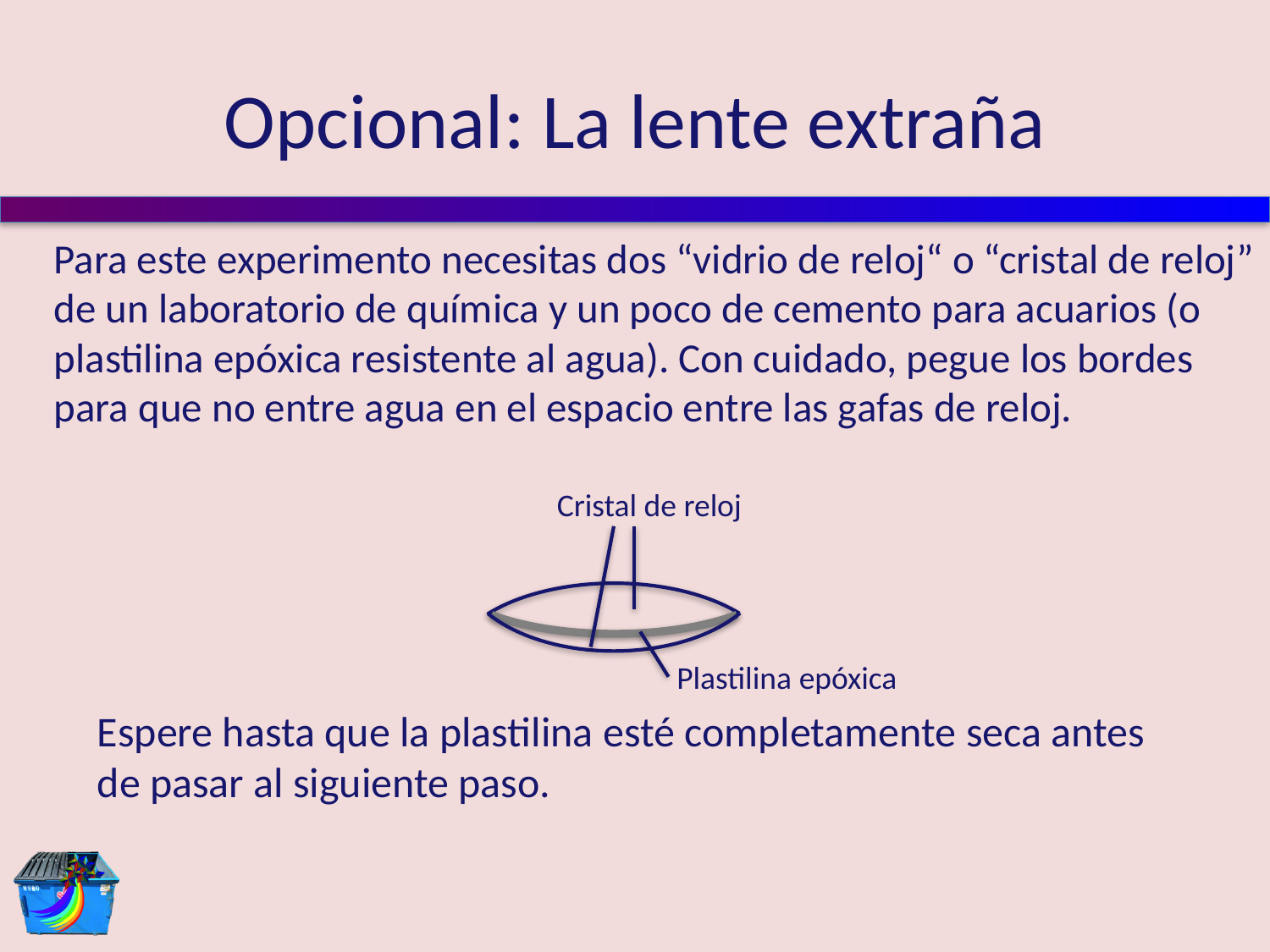

# Opcional: La lente extraña
Para este experimento necesitas dos “vidrio de reloj“ o “cristal de reloj” de un laboratorio de química y un poco de cemento para acuarios (o plastilina epóxica resistente al agua). Con cuidado, pegue los bordes para que no entre agua en el espacio entre las gafas de reloj.

Cristal de reloj

Plastilina epóxica
Espere hasta que la plastilina esté completamente seca antes de pasar al siguiente paso.